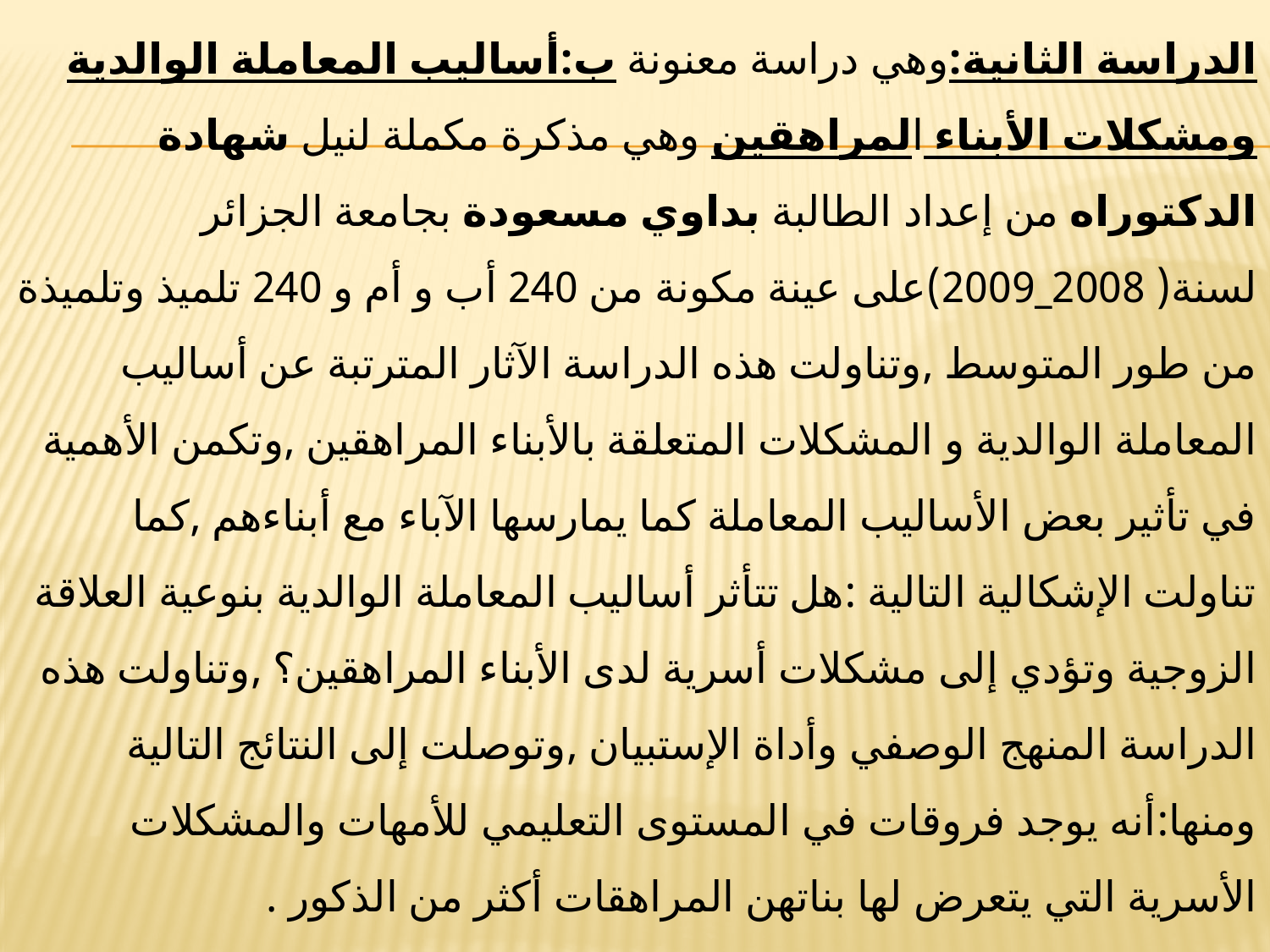

الدراسة الثانية:وهي دراسة معنونة ب:أساليب المعاملة الوالدية ومشكلات الأبناء المراهقين وهي مذكرة مكملة لنيل شهادة الدكتوراه من إعداد الطالبة بداوي مسعودة بجامعة الجزائر لسنة( 2008_2009)على عينة مكونة من 240 أب و أم و 240 تلميذ وتلميذة من طور المتوسط ,وتناولت هذه الدراسة الآثار المترتبة عن أساليب المعاملة الوالدية و المشكلات المتعلقة بالأبناء المراهقين ,وتكمن الأهمية في تأثير بعض الأساليب المعاملة كما يمارسها الآباء مع أبناءهم ,كما تناولت الإشكالية التالية :هل تتأثر أساليب المعاملة الوالدية بنوعية العلاقة الزوجية وتؤدي إلى مشكلات أسرية لدى الأبناء المراهقين؟ ,وتناولت هذه الدراسة المنهج الوصفي وأداة الإستبيان ,وتوصلت إلى النتائج التالية ومنها:أنه يوجد فروقات في المستوى التعليمي للأمهات والمشكلات الأسرية التي يتعرض لها بناتهن المراهقات أكثر من الذكور .